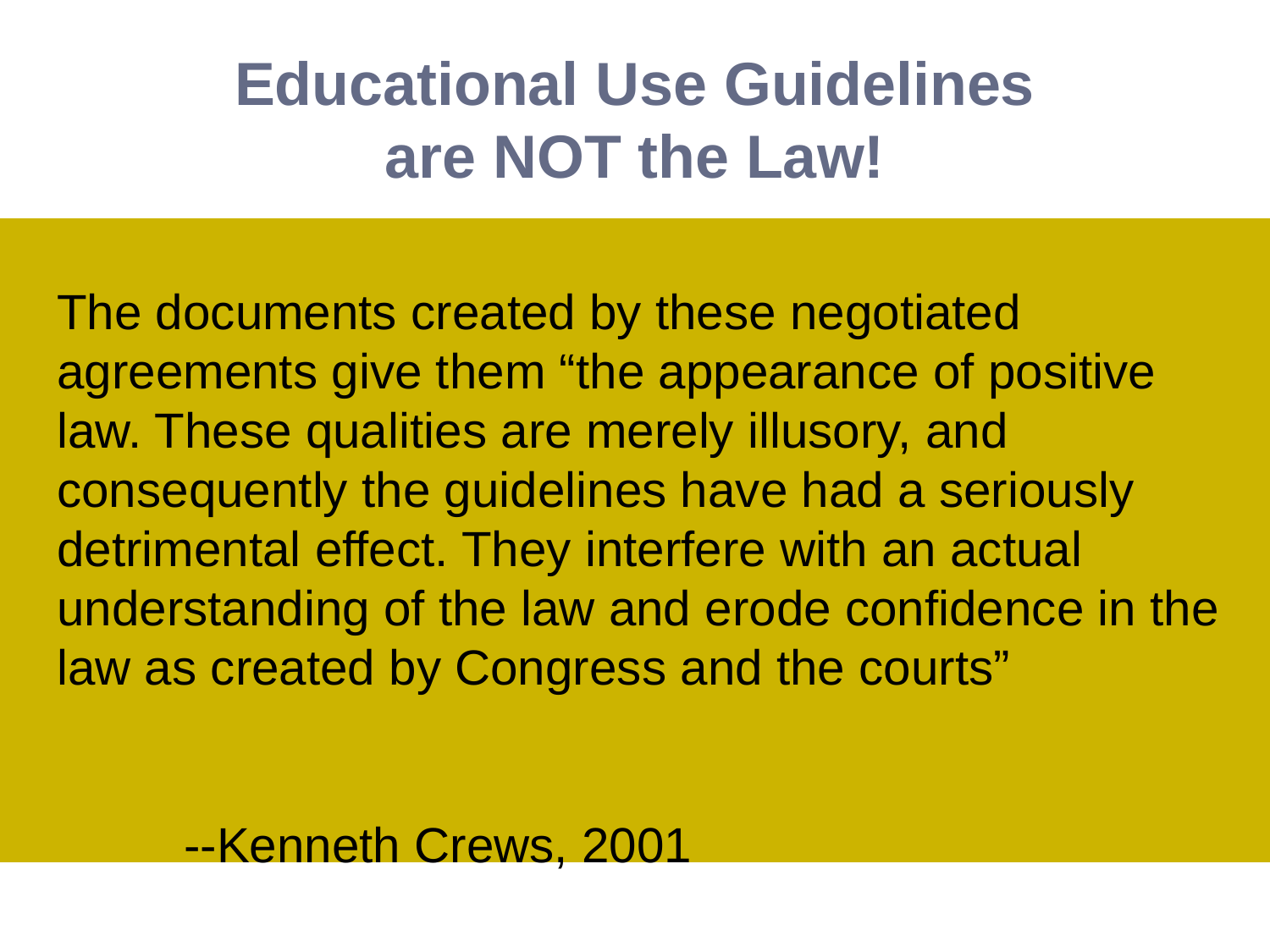

# Educational Use Guidelines are NOT the Law!

The documents created by these negotiated agreements give them “the appearance of positive law. These qualities are merely illusory, and consequently the guidelines have had a seriously detrimental effect. They interfere with an actual understanding of the law and erode confidence in the law as created by Congress and the courts”

										--Kenneth Crews, 2001